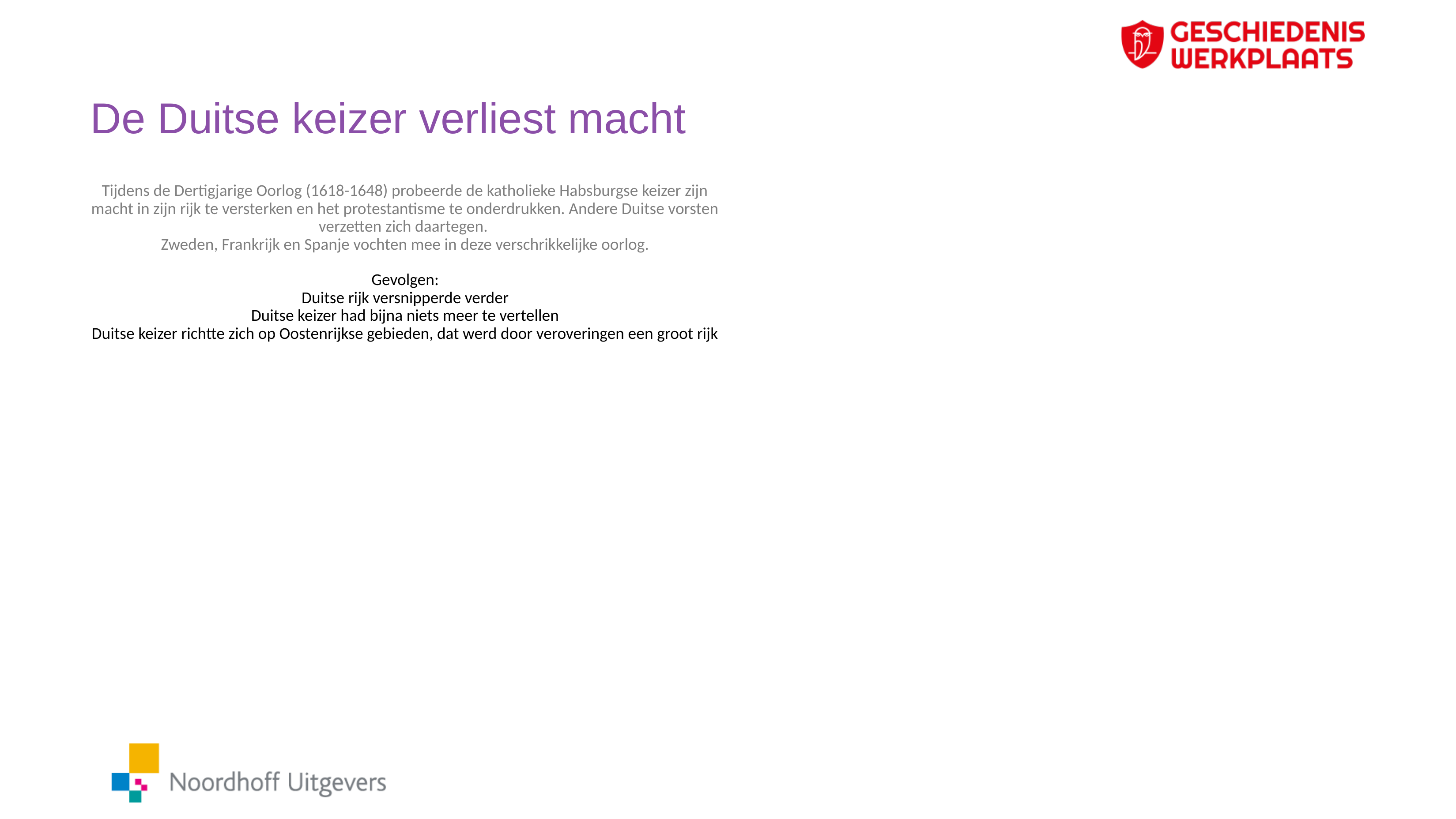

# De Duitse keizer verliest macht
Tijdens de Dertigjarige Oorlog (1618-1648) probeerde de katholieke Habsburgse keizer zijn macht in zijn rijk te versterken en het protestantisme te onderdrukken. Andere Duitse vorsten verzetten zich daartegen.
Zweden, Frankrijk en Spanje vochten mee in deze verschrikkelijke oorlog.

Gevolgen:
Duitse rijk versnipperde verder
Duitse keizer had bijna niets meer te vertellen
Duitse keizer richtte zich op Oostenrijkse gebieden, dat werd door veroveringen een groot rijk